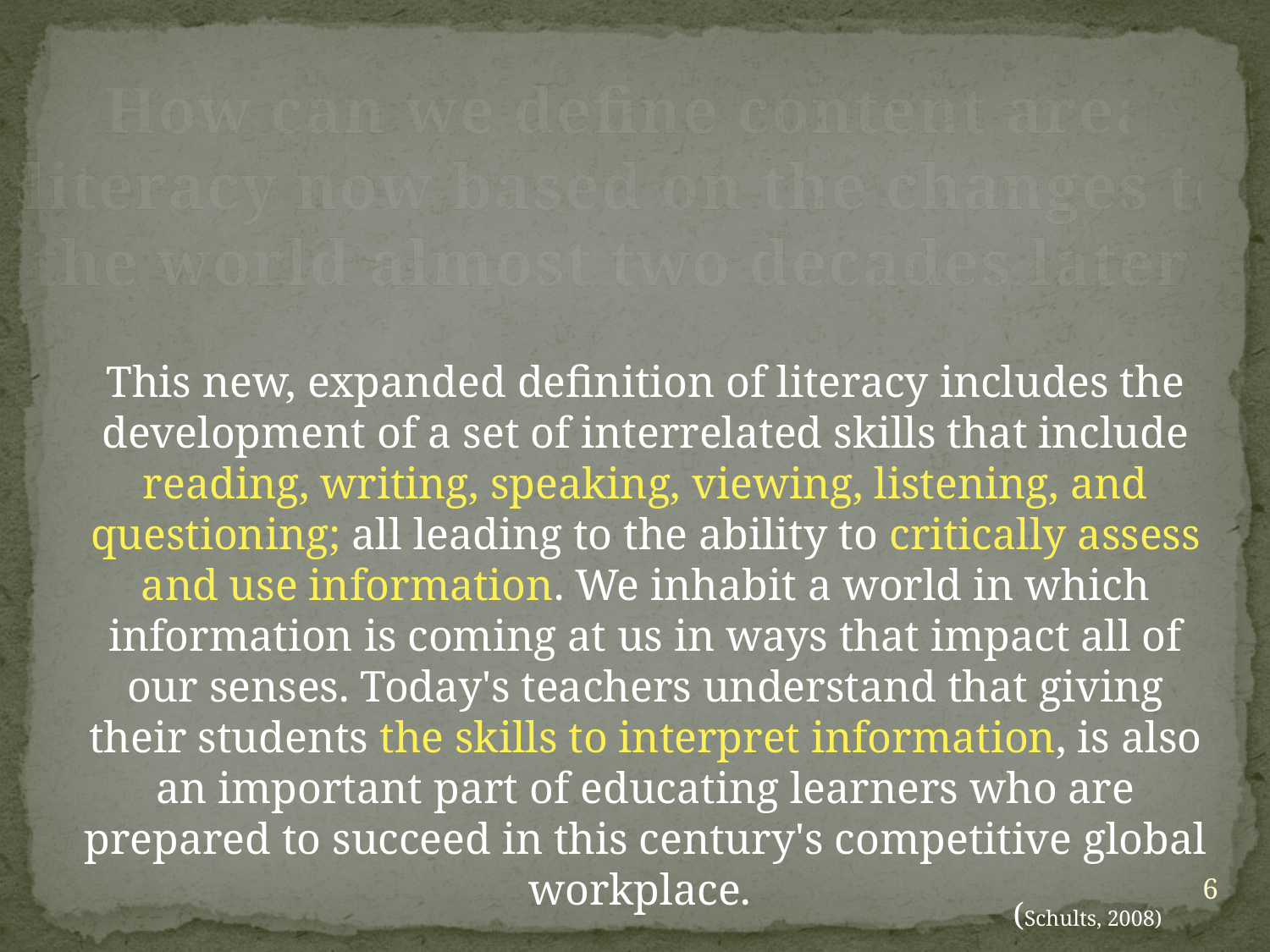

How can we define content area
literacy now based on the changes to
the world almost two decades later?
This new, expanded definition of literacy includes the development of a set of interrelated skills that include reading, writing, speaking, viewing, listening, and questioning; all leading to the ability to critically assess and use information. We inhabit a world in which information is coming at us in ways that impact all of our senses. Today's teachers understand that giving their students the skills to interpret information, is also an important part of educating learners who are prepared to succeed in this century's competitive global workplace.
6
(Schults, 2008)